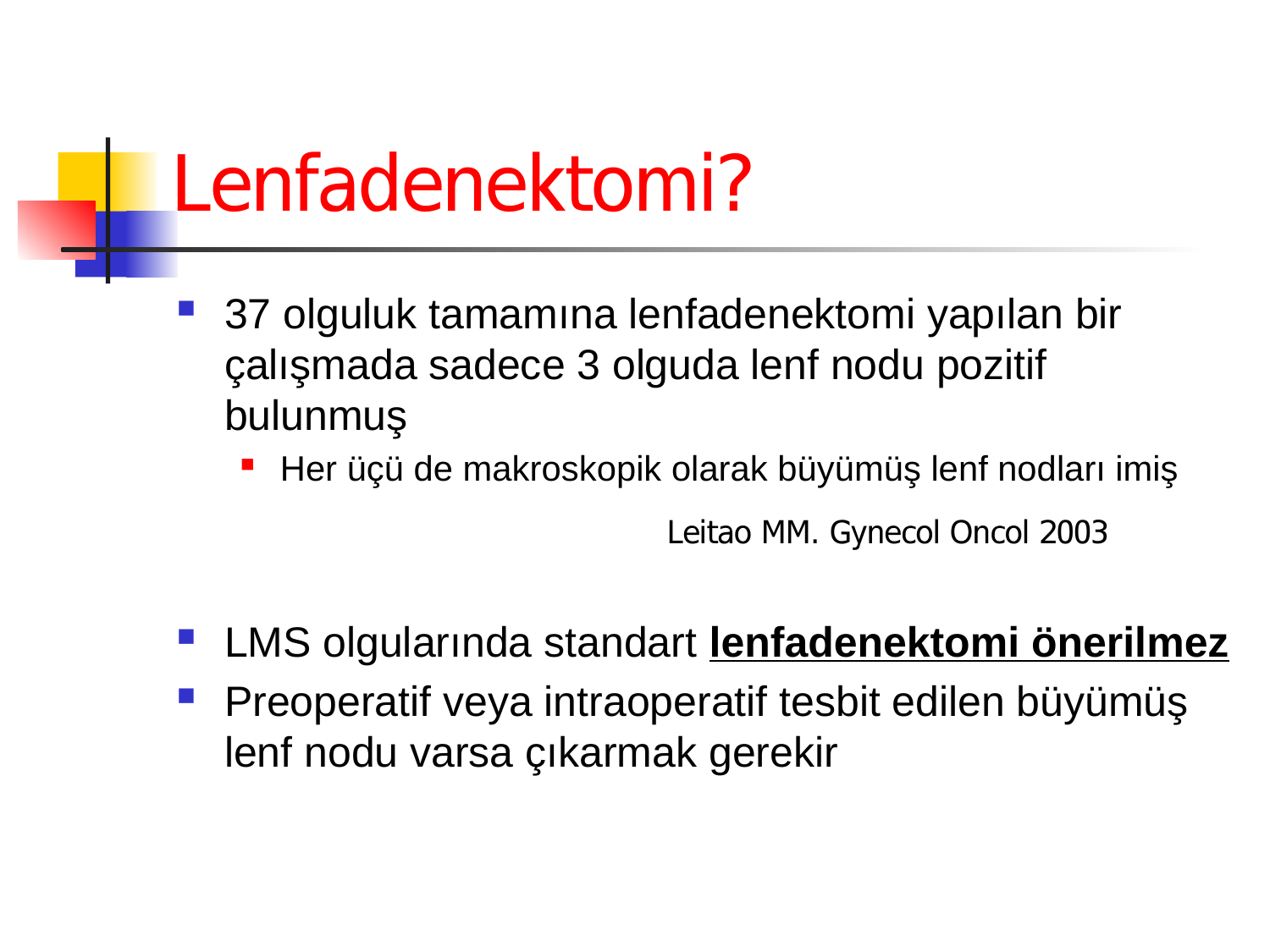

# Lenfadenektomi?
37 olguluk tamamına lenfadenektomi yapılan bir çalışmada sadece 3 olguda lenf nodu pozitif bulunmuş
Her üçü de makroskopik olarak büyümüş lenf nodları imiş

LMS olgularında standart lenfadenektomi önerilmez
Preoperatif veya intraoperatif tesbit edilen büyümüş lenf nodu varsa çıkarmak gerekir
Leitao MM. Gynecol Oncol 2003